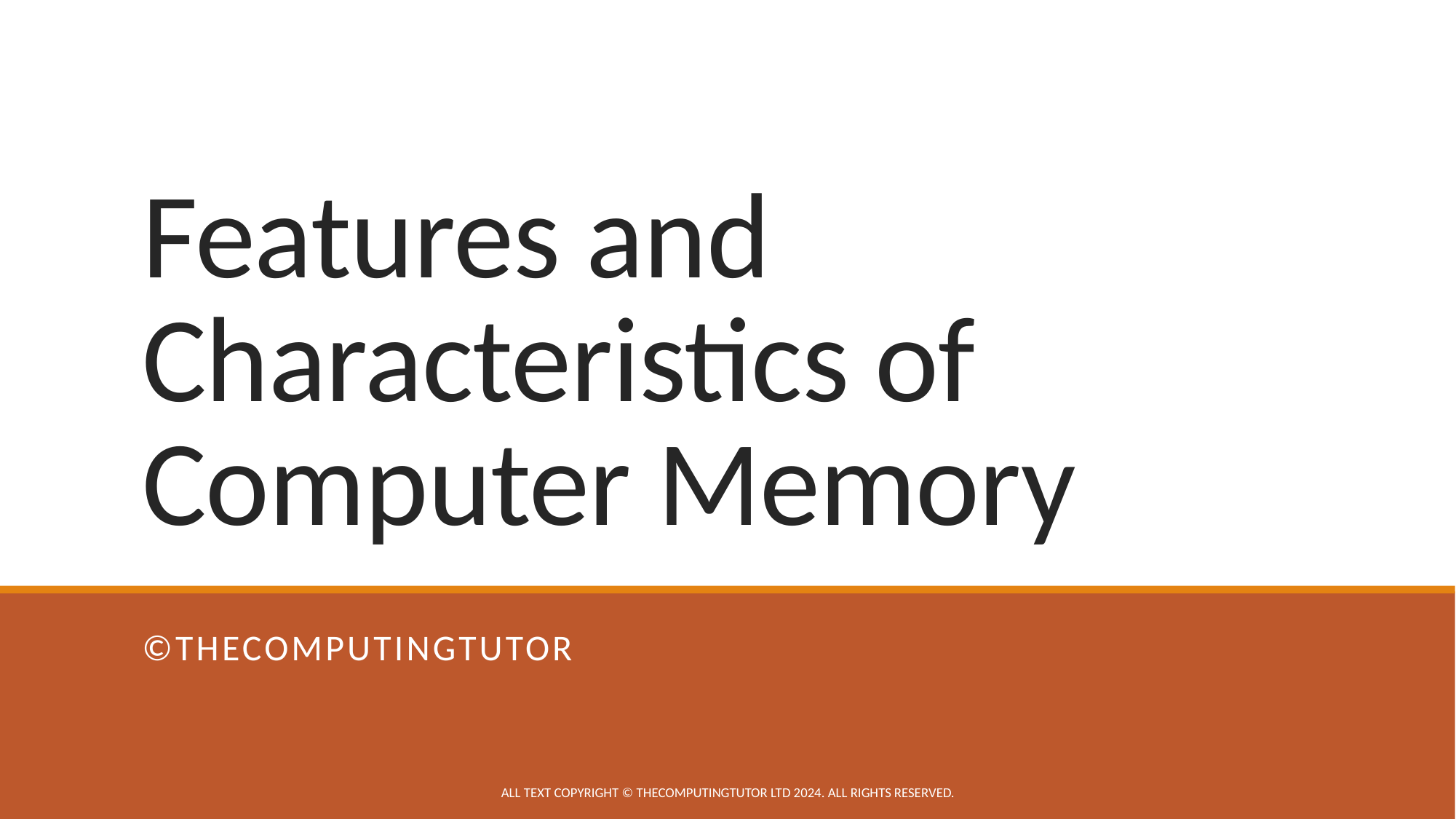

# Features and Characteristics of Computer Memory

©TheComputingTutor

All text copyright © TheComputingTutor Ltd 2024. All rights Reserved.